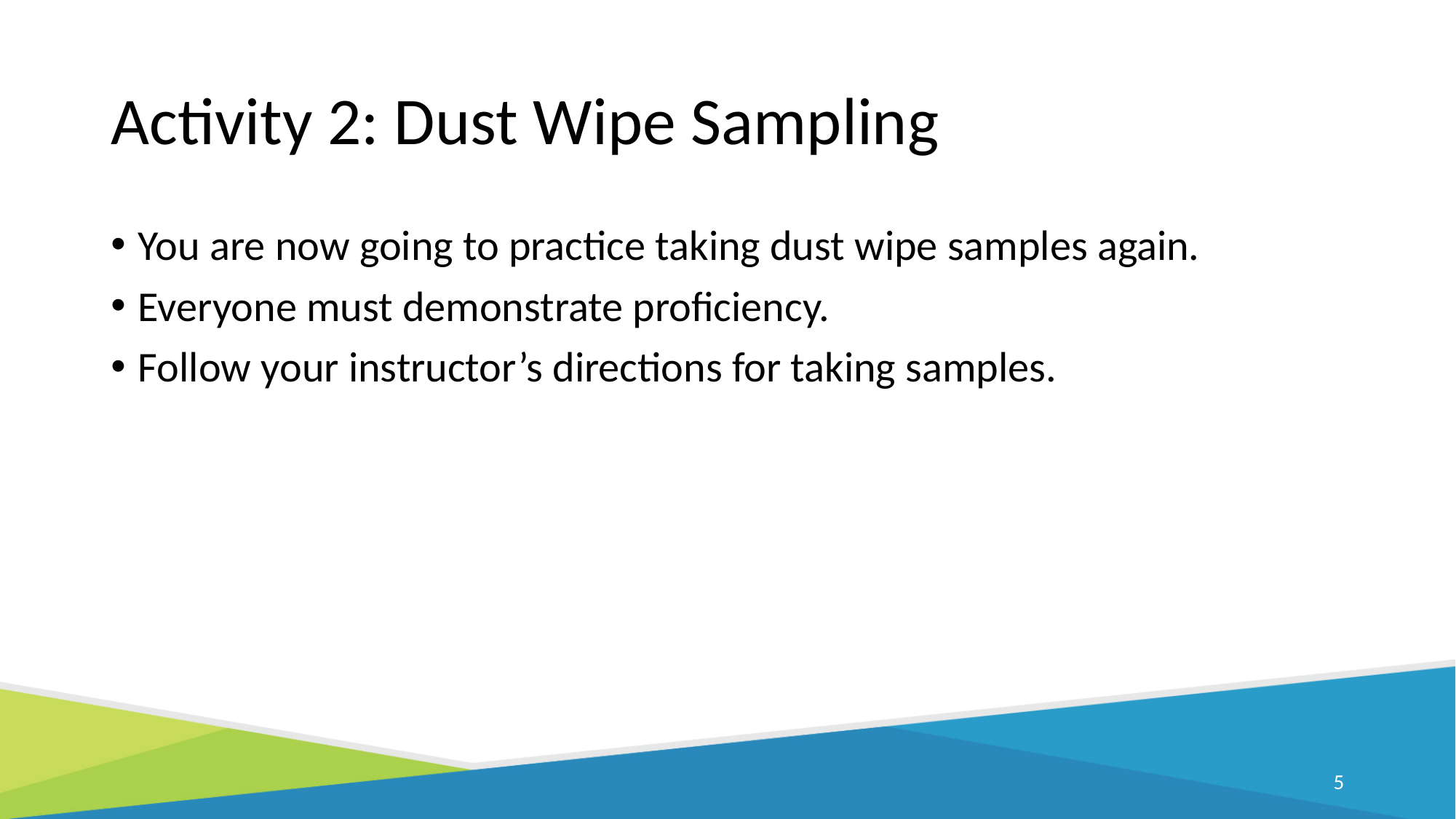

# Activity 2: Dust Wipe Sampling
You are now going to practice taking dust wipe samples again.
Everyone must demonstrate proficiency.
Follow your instructor’s directions for taking samples.

5